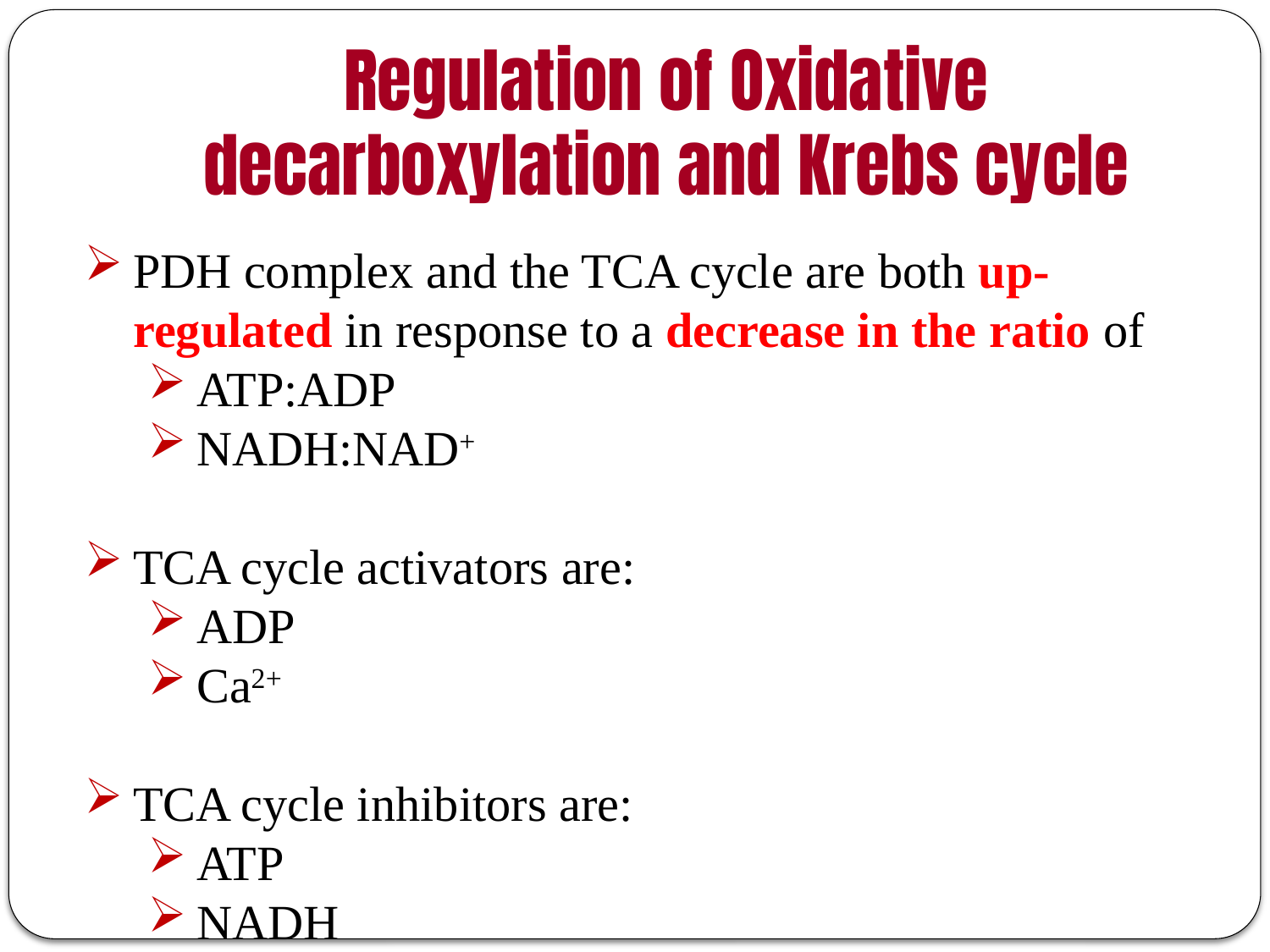

# Regulation of Oxidative decarboxylation and Krebs cycle
PDH complex and the TCA cycle are both up-regulated in response to a decrease in the ratio of
ATP:ADP
NADH:NAD+

TCA cycle activators are:
ADP
Ca2+

TCA cycle inhibitors are:
ATP
NADH